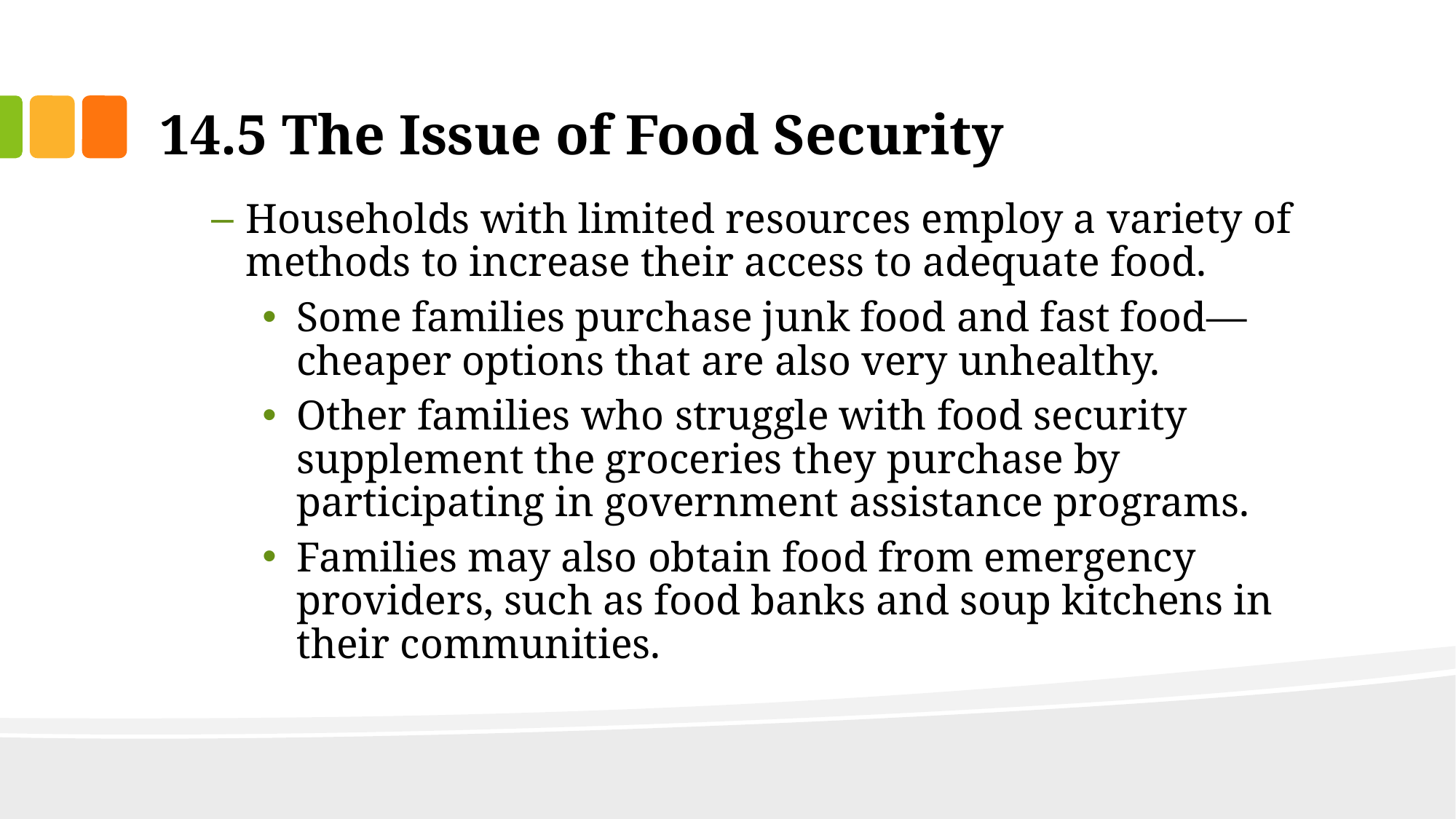

# 14.5 The Issue of Food Security
Households with limited resources employ a variety of methods to increase their access to adequate food.
Some families purchase junk food and fast food—cheaper options that are also very unhealthy.
Other families who struggle with food security supplement the groceries they purchase by participating in government assistance programs.
Families may also obtain food from emergency providers, such as food banks and soup kitchens in their communities.